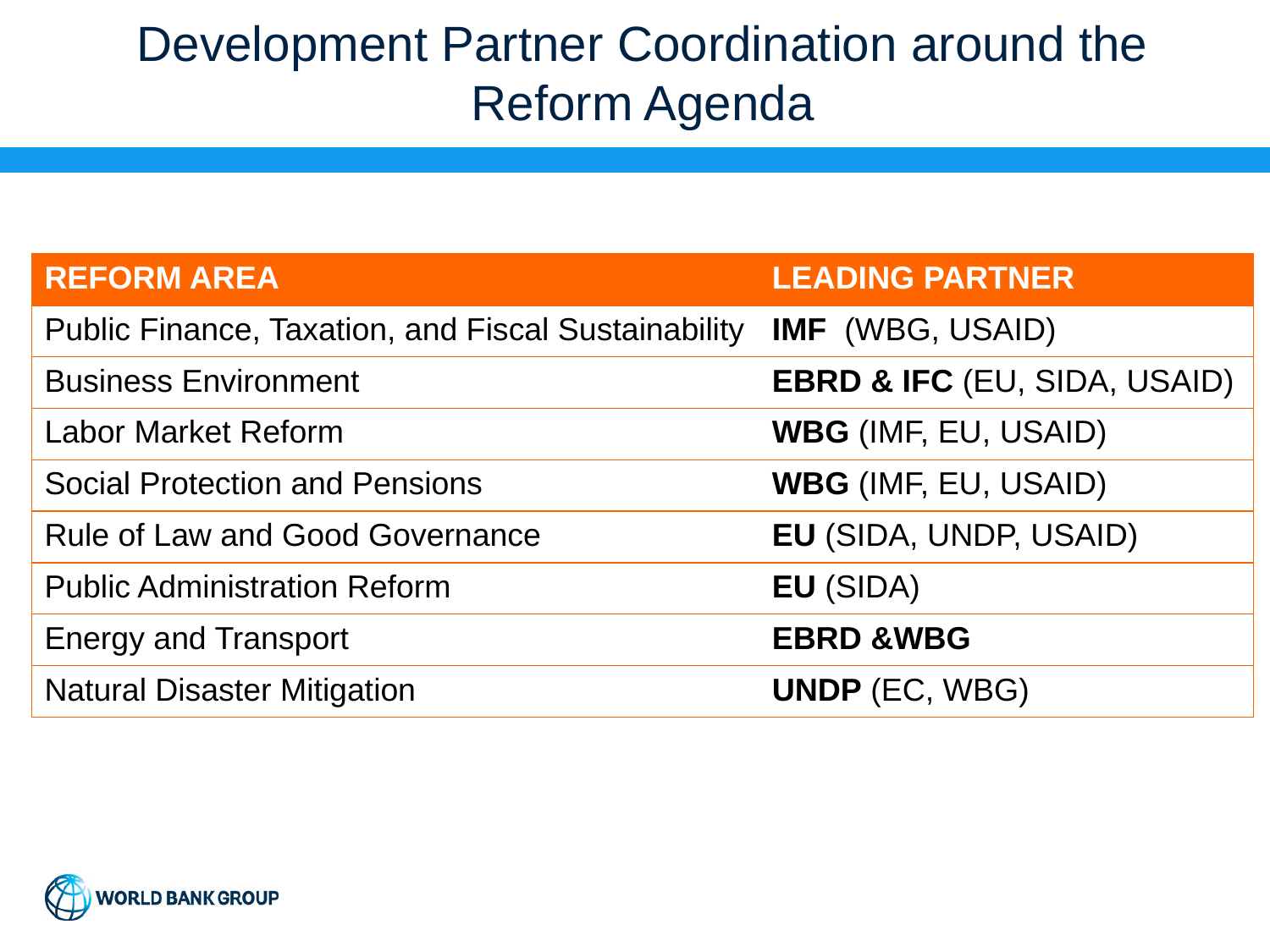

# Development Partner Coordination around the Reform Agenda
| REFORM AREA | LEADING PARTNER |
| --- | --- |
| Public Finance, Taxation, and Fiscal Sustainability | IMF (WBG, USAID) |
| Business Environment | EBRD & IFC (EU, SIDA, USAID) |
| Labor Market Reform | WBG (IMF, EU, USAID) |
| Social Protection and Pensions | WBG (IMF, EU, USAID) |
| Rule of Law and Good Governance | EU (SIDA, UNDP, USAID) |
| Public Administration Reform | EU (SIDA) |
| Energy and Transport | EBRD &WBG |
| Natural Disaster Mitigation | UNDP (EC, WBG) |